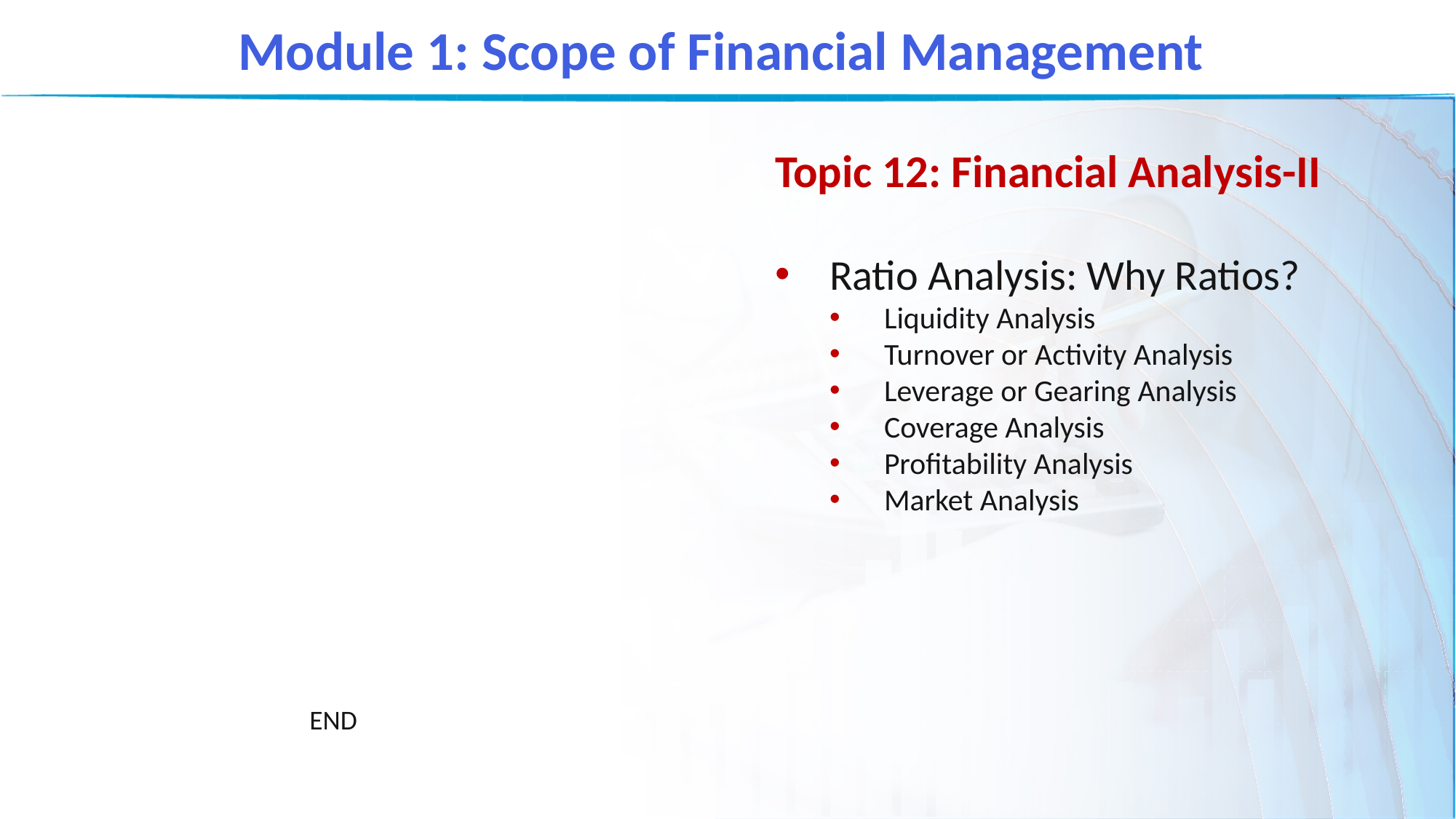

Module 1: Scope of Financial Management
Topic 12: Financial Analysis-II

Ratio Analysis: Why Ratios?
Liquidity Analysis
Turnover or Activity Analysis
Leverage or Gearing Analysis
Coverage Analysis
Profitability Analysis
Market Analysis
END